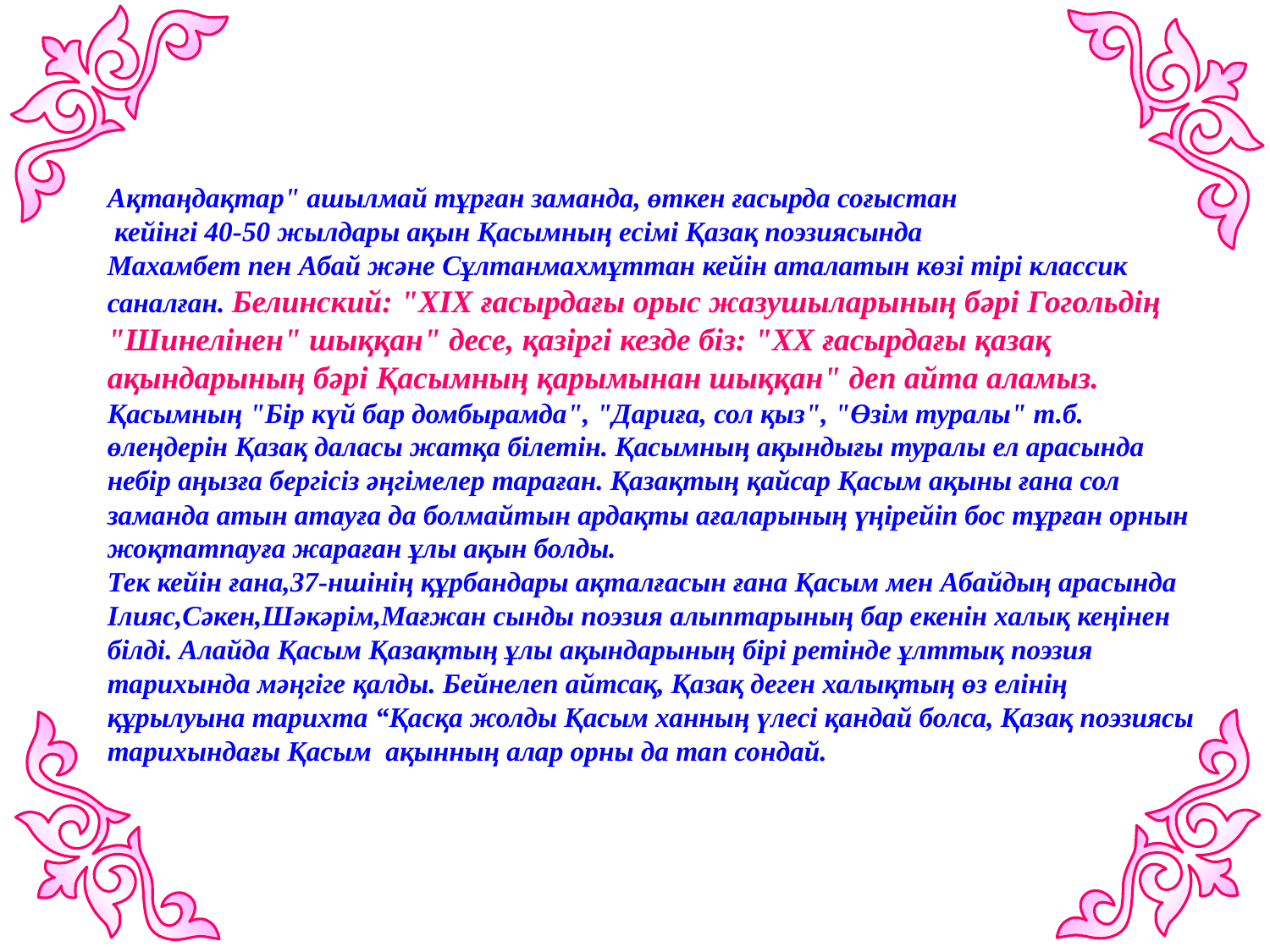

Ақтаңдақтар" ашылмай тұрған заманда, өткен ғасырда соғыстан
 кейінгі 40-50 жылдары ақын Қасымның есімі Қазақ поэзиясында
Махамбет пен Абай және Сұлтанмахмұттан кейін аталатын көзі тірі классик саналған. Белинский: "ХІХ ғасырдағы орыс жазушыларының бәрі Гогольдің "Шинелінен" шыққан" десе, қазіргі кезде біз: "ХХ ғасырдағы қазақ ақындарының бәрі Қасымның қарымынан шыққан" деп айта аламыз. Қасымның "Бір күй бар домбырамда", "Дариға, сол қыз", "Өзім туралы" т.б. өлеңдерін Қазақ даласы жатқа білетін. Қасымның ақындығы туралы ел арасында небір аңызға бергісіз әңгімелер тараған. Қазақтың қайсар Қасым ақыны ғана сол заманда атын атауға да болмайтын ардақты ағаларының үңірейіп бос тұрған орнын жоқтатпауға жараған ұлы ақын болды.
Тек кейін ғана,37-ншінің құрбандары ақталғасын ғана Қасым мен Абайдың арасында Ілияс,Сәкен,Шәкәрім,Мағжан сынды поэзия алыптарының бар екенін халық кеңінен білді. Алайда Қасым Қазақтың ұлы ақындарының бірі ретінде ұлттық поэзия тарихында мәңгіге қалды. Бейнелеп айтсақ, Қазақ деген халықтың өз елінің құрылуына тарихта “Қасқа жолды Қасым ханның үлесі қандай болса, Қазақ поэзиясы тарихындағы Қасым  ақынның алар орны да тап сондай.